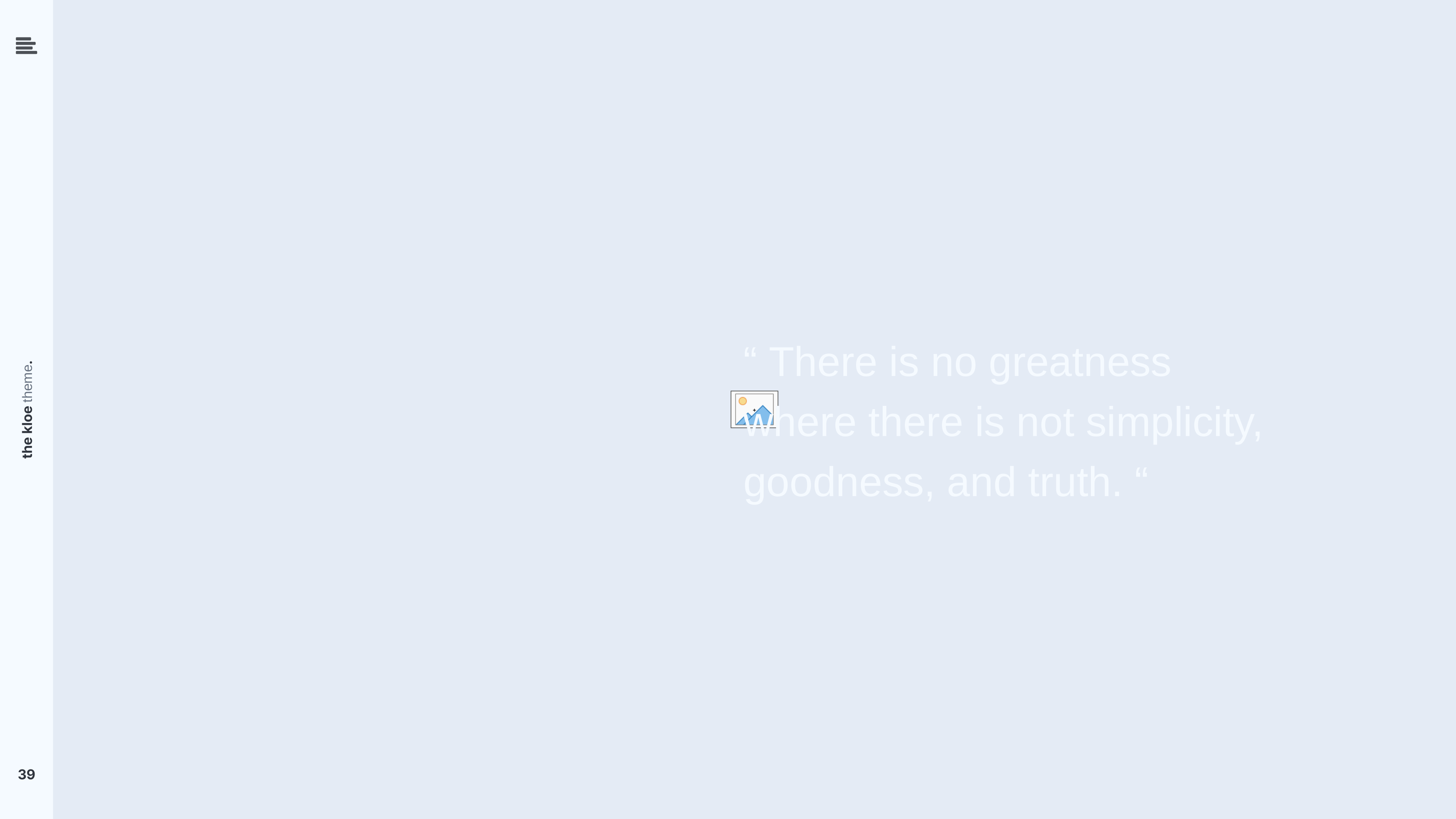

“ There is no greatness
where there is not simplicity,
goodness, and truth. “
39